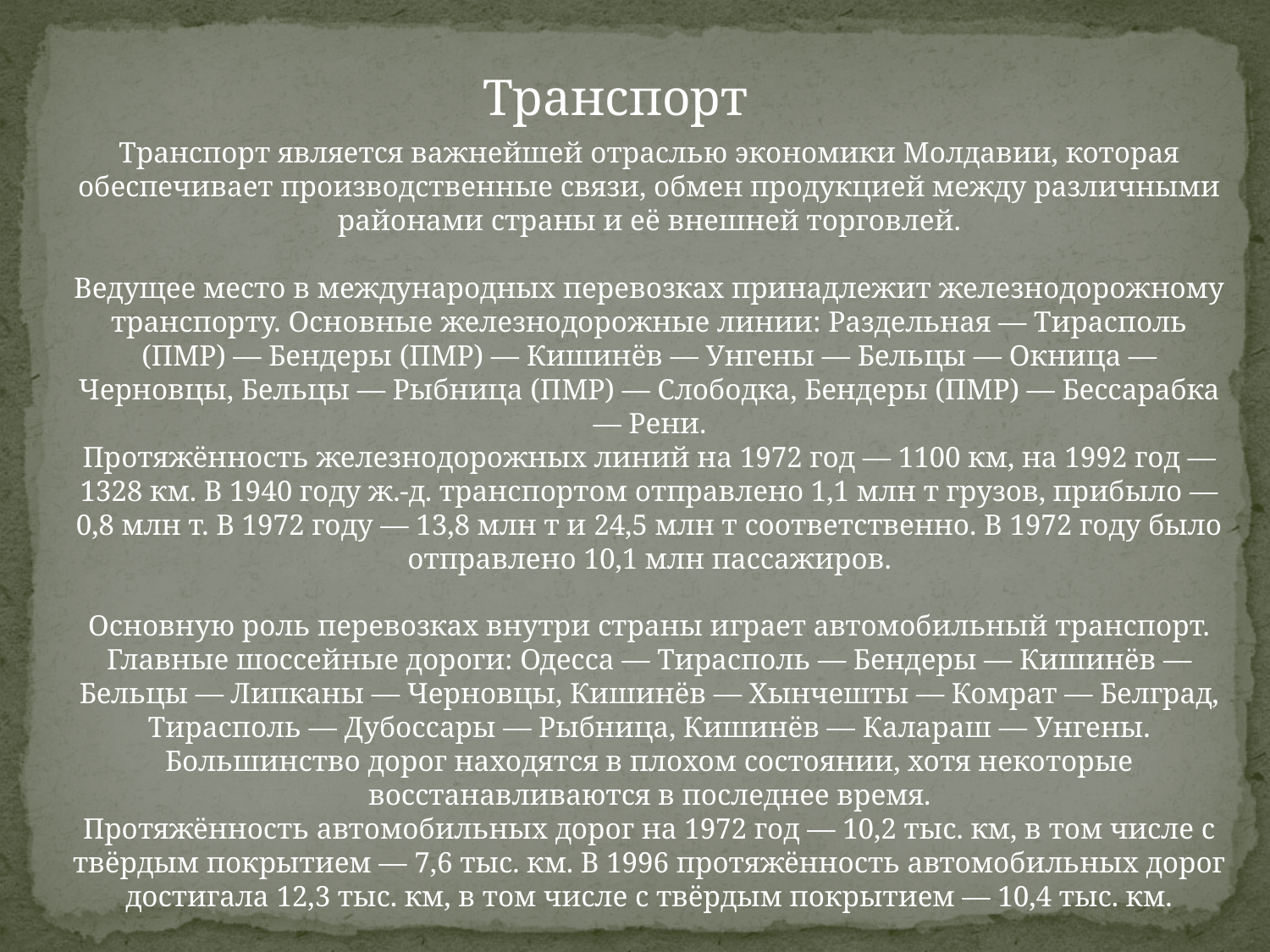

Транспорт
Транспорт является важнейшей отраслью экономики Молдавии, которая обеспечивает производственные связи, обмен продукцией между различными районами страны и её внешней торговлей.

Ведущее место в международных перевозках принадлежит железнодорожному транспорту. Основные железнодорожные линии: Раздельная — Тирасполь (ПМР) — Бендеры (ПМР) — Кишинёв — Унгены — Бельцы — Окница — Черновцы, Бельцы — Рыбница (ПМР) — Слободка, Бендеры (ПМР) — Бессарабка — Рени.
Протяжённость железнодорожных линий на 1972 год — 1100 км, на 1992 год — 1328 км. В 1940 году ж.-д. транспортом отправлено 1,1 млн т грузов, прибыло — 0,8 млн т. В 1972 году — 13,8 млн т и 24,5 млн т соответственно. В 1972 году было отправлено 10,1 млн пассажиров.

Основную роль перевозках внутри страны играет автомобильный транспорт. Главные шоссейные дороги: Одесса — Тирасполь — Бендеры — Кишинёв — Бельцы — Липканы — Черновцы, Кишинёв — Хынчешты — Комрат — Белград, Тирасполь — Дубоссары — Рыбница, Кишинёв — Калараш — Унгены. Большинство дорог находятся в плохом состоянии, хотя некоторые восстанавливаются в последнее время.
Протяжённость автомобильных дорог на 1972 год — 10,2 тыс. км, в том числе с твёрдым покрытием — 7,6 тыс. км. В 1996 протяжённость автомобильных дорог достигала 12,3 тыс. км, в том числе с твёрдым покрытием — 10,4 тыс. км.